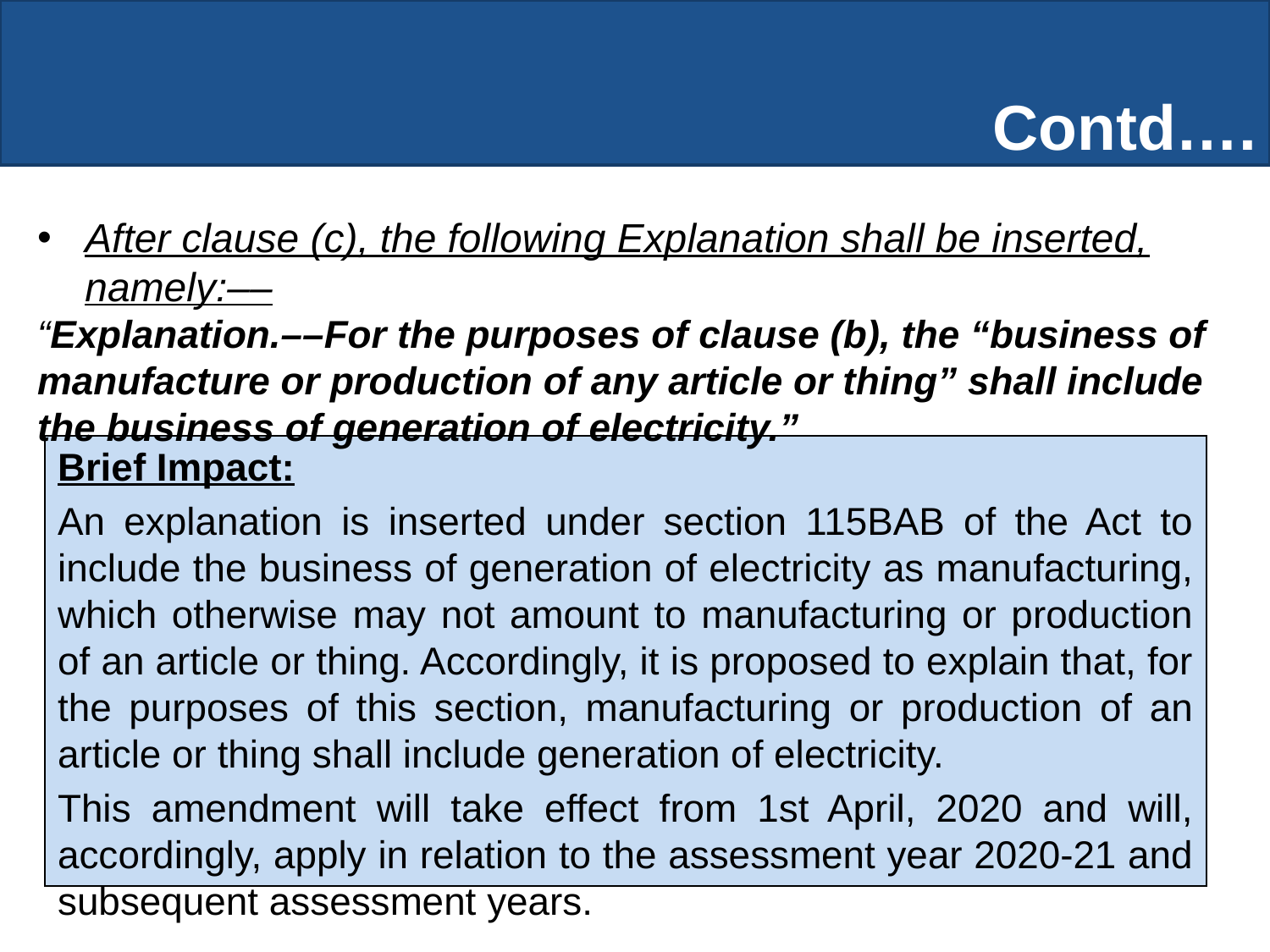

# Contd….
After clause (c), the following Explanation shall be inserted, namely:––
“Explanation.––For the purposes of clause (b), the “business of manufacture or production of any article or thing” shall include the business of generation of electricity.”
Brief Impact:
An explanation is inserted under section 115BAB of the Act to include the business of generation of electricity as manufacturing, which otherwise may not amount to manufacturing or production of an article or thing. Accordingly, it is proposed to explain that, for the purposes of this section, manufacturing or production of an article or thing shall include generation of electricity.
This amendment will take effect from 1st April, 2020 and will, accordingly, apply in relation to the assessment year 2020-21 and subsequent assessment years.
65